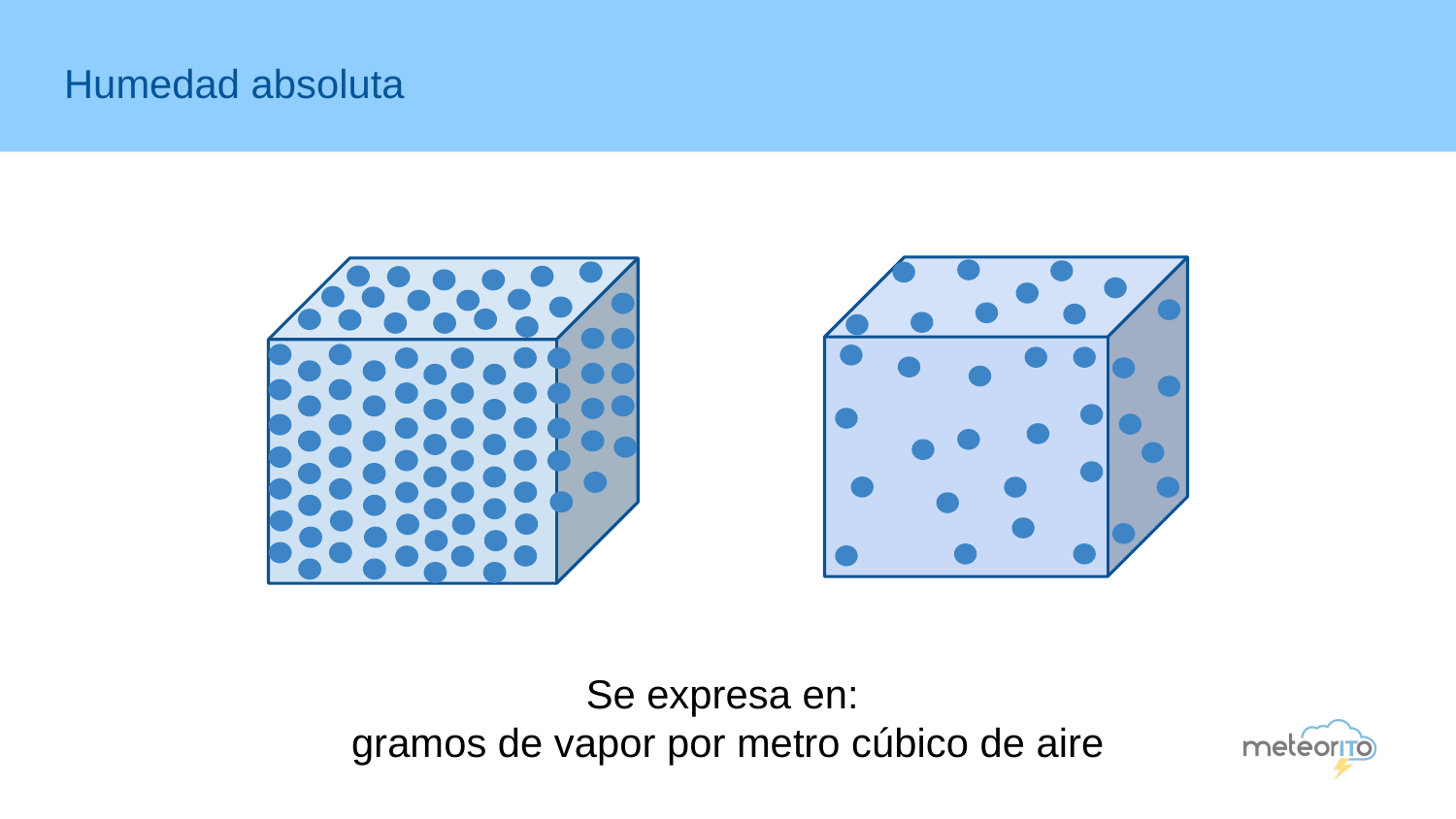

# Humedad absoluta

Se expresa en:
gramos de vapor por metro cúbico de aire